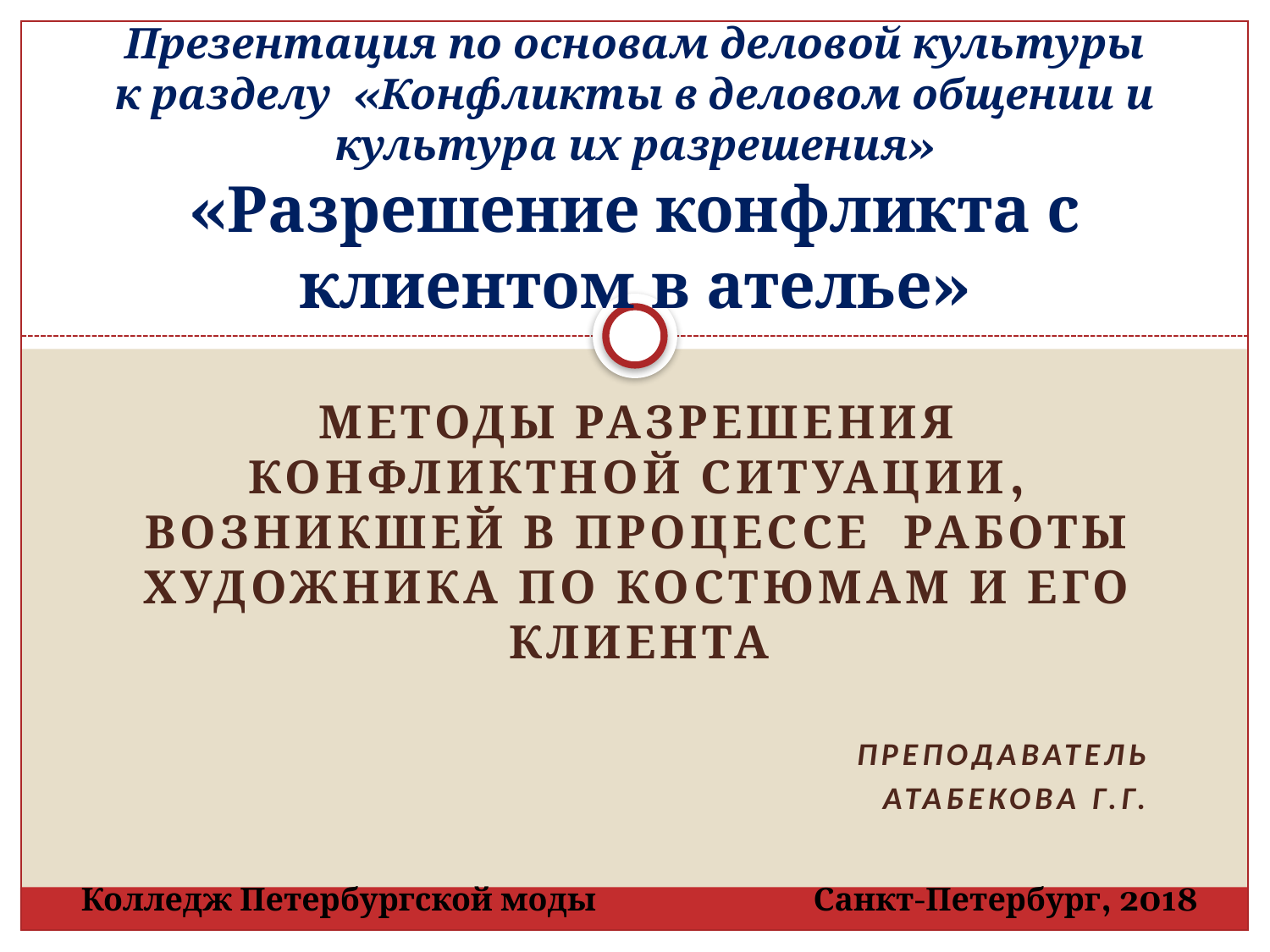

# Презентация по основам деловой культуры к разделу  «Конфликты в деловом общении и культура их разрешения» «Разрешение конфликта с клиентом в ателье»
Методы разрешения конфликтной ситуации, возникшей в процессе  работы художника по костюмам и его клиента

Преподаватель
Атабекова Г.Г.

Колледж Петербургской моды                           Санкт-Петербург, 2018